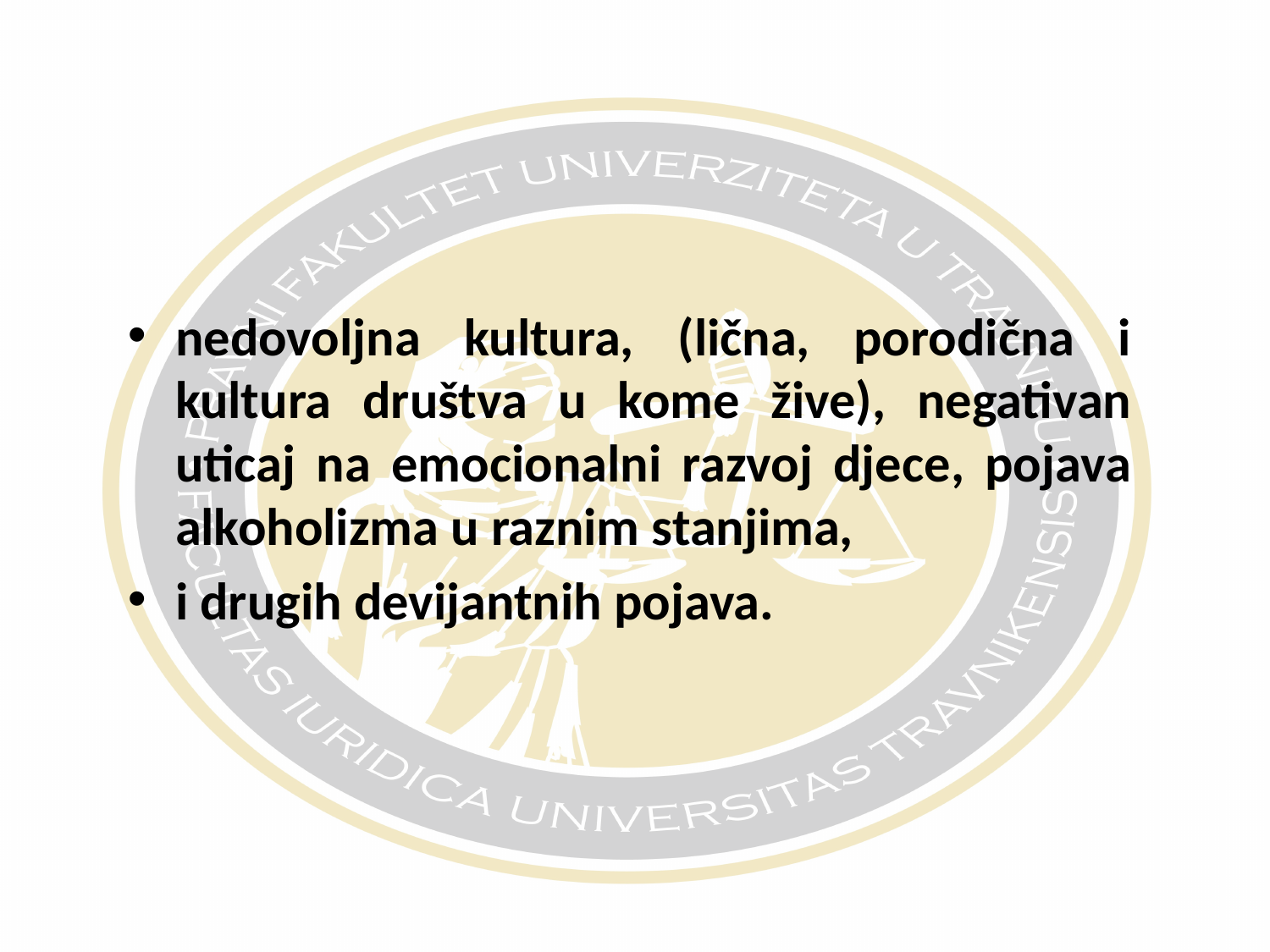

#

nedovoljna kultura, (lična, porodična i kultura društva u kome žive), negativan uticaj na emocionalni razvoj djece, pojava alkoholizma u raznim stanjima,
i drugih devijantnih pojava.